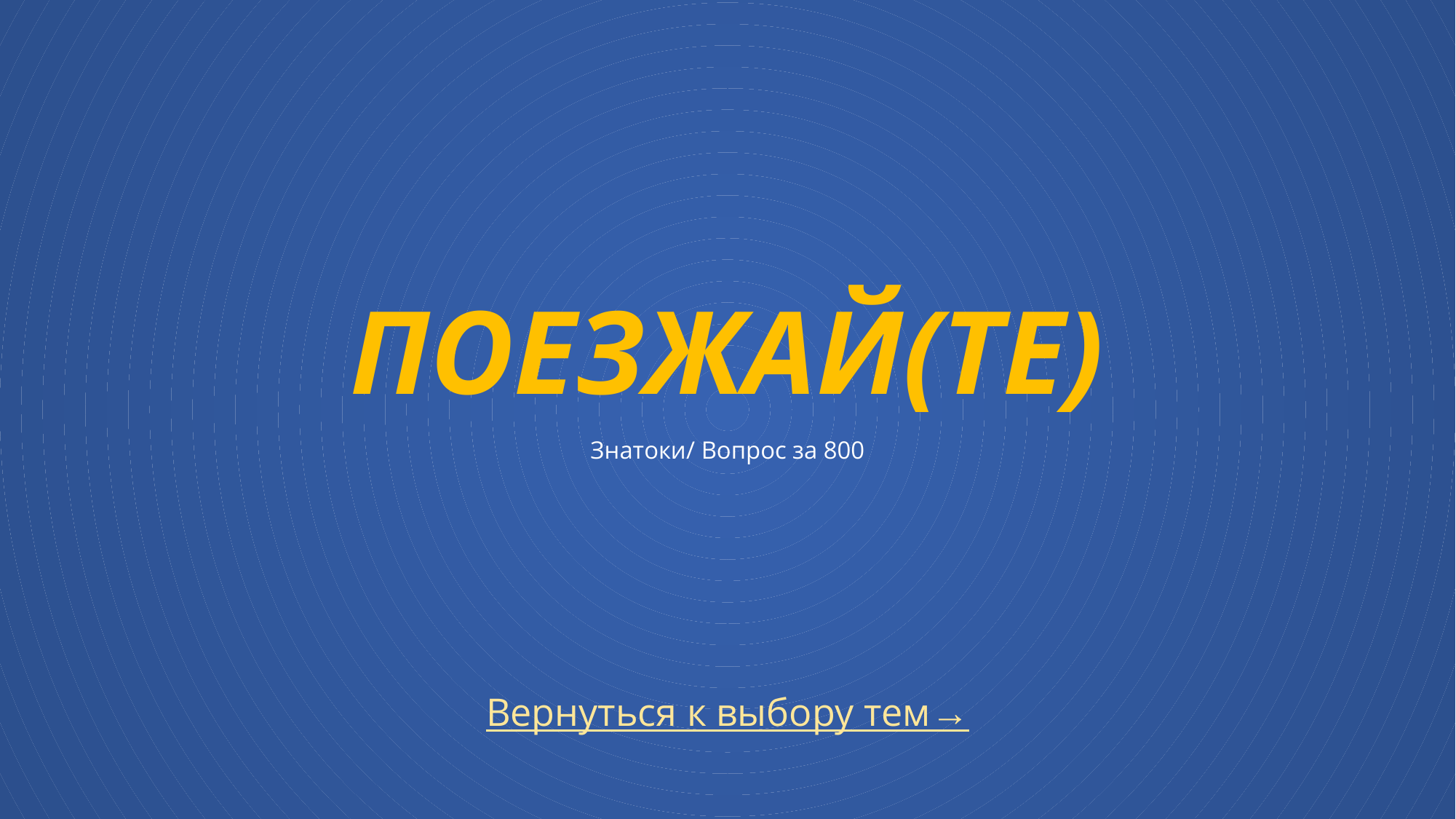

# ПОЕЗЖАЙ(ТЕ) Знатоки/ Вопрос за 800
Вернуться к выбору тем→